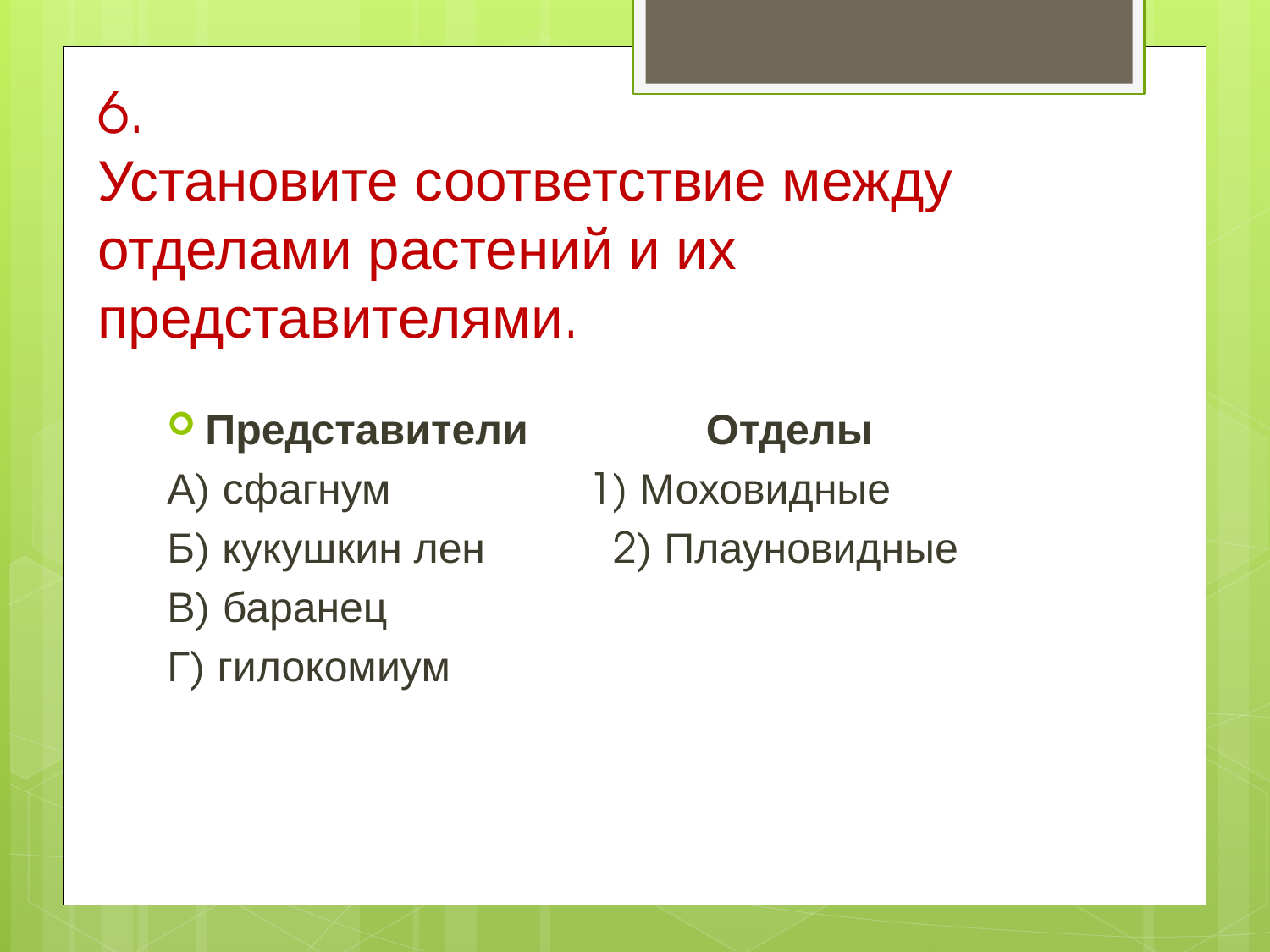

# 6. Установите соответствие между отделами растений и их представителями.
Представители               Отделы
А) сфагнум                 1) Моховидные
Б) кукушкин лен           2) Плауновидные
В) баранец
Г) гилокомиум